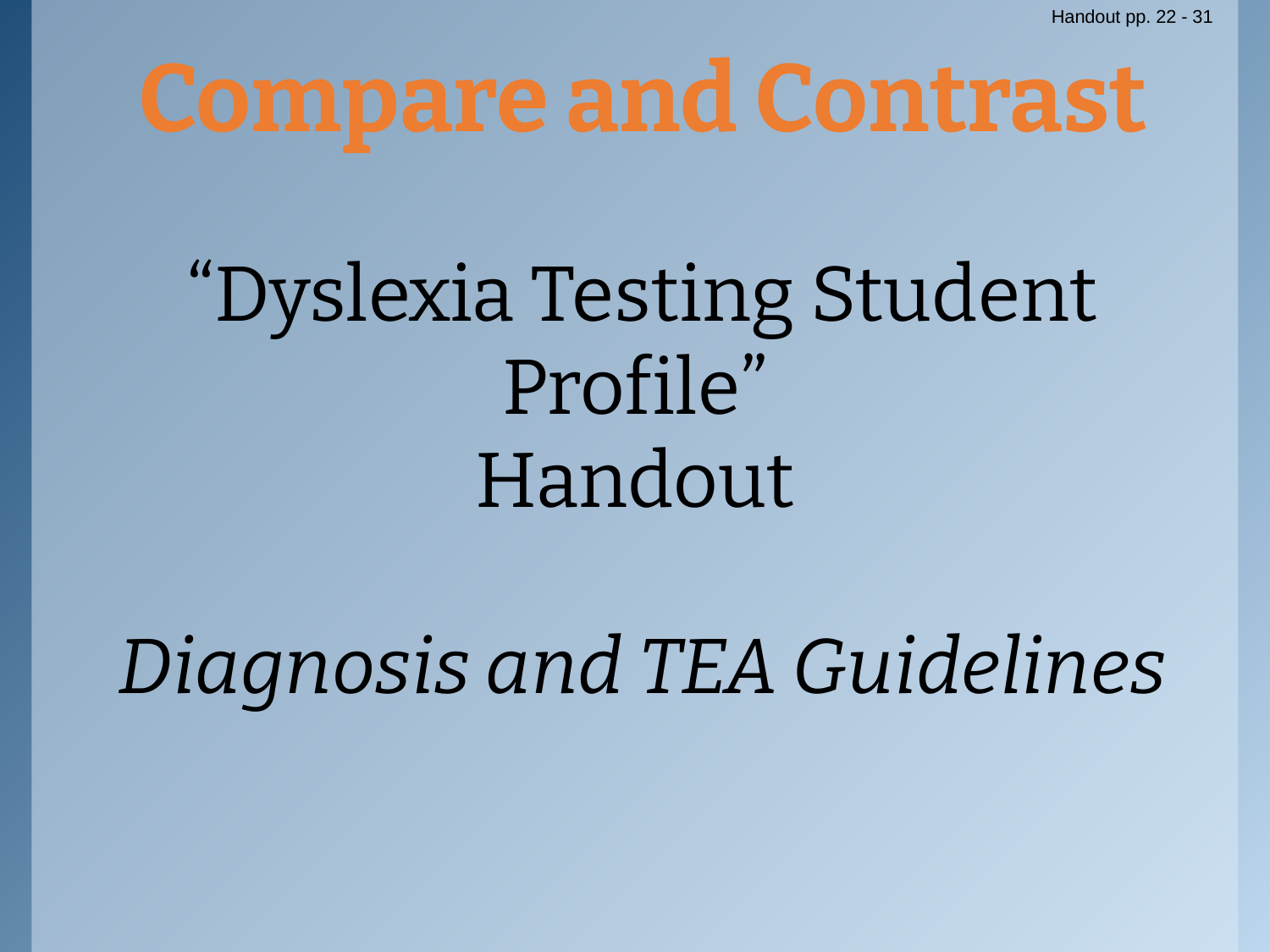

Handout pp. 22 - 31
Compare and Contrast

“Dyslexia Testing Student Profile”
Handout

Diagnosis and TEA Guidelines